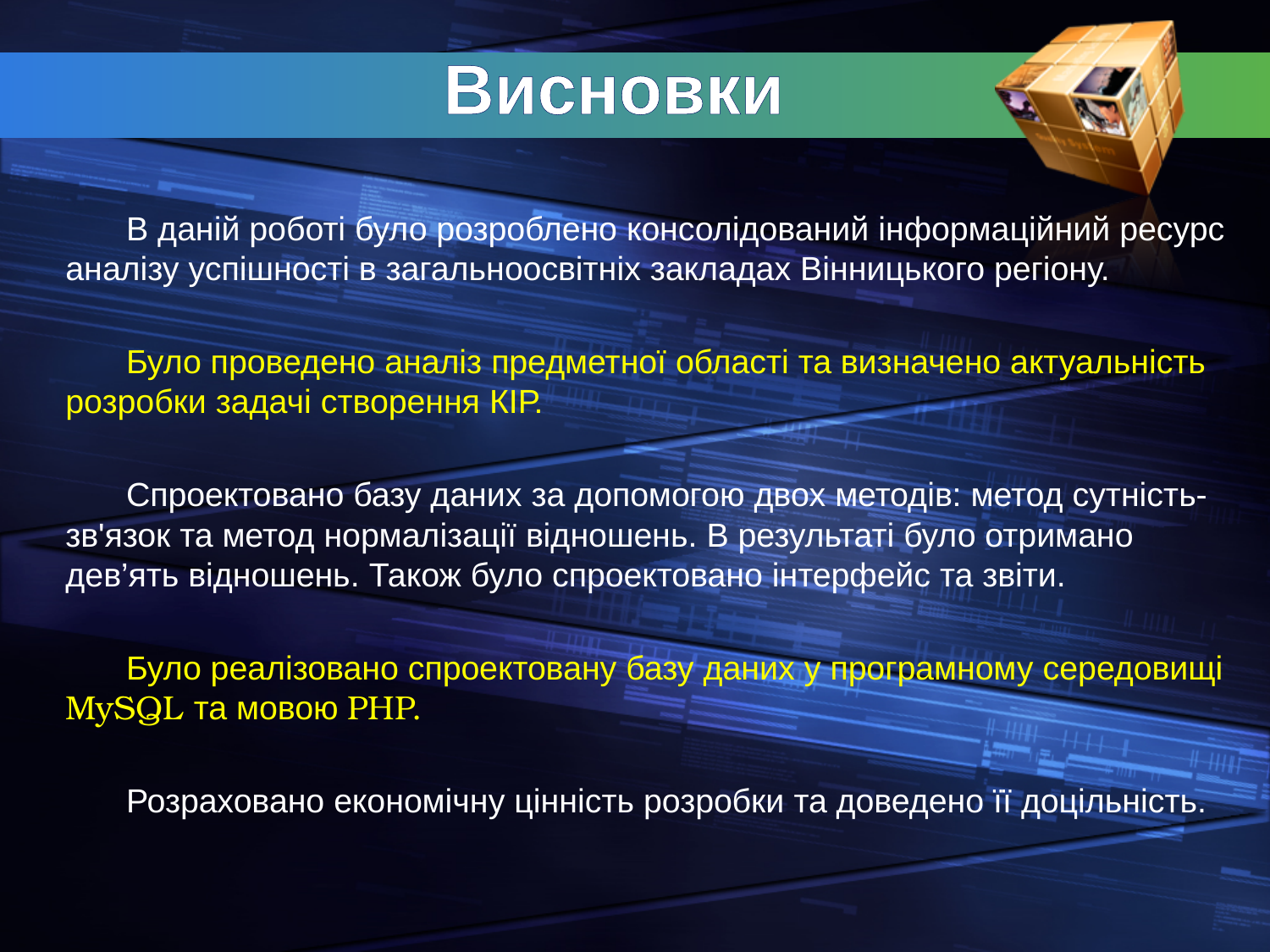

# Висновки
В даній роботі було розроблено консолідований інформаційний ресурс аналізу успішності в загальноосвітніх закладах Вінницького регіону.

Було проведено аналіз предметної області та визначено актуальність розробки задачі створення КІР.

Спроектовано базу даних за допомогою двох методів: метод сутність-зв'язок та метод нормалізації відношень. В результаті було отримано дев’ять відношень. Також було спроектовано інтерфейс та звіти.

Було реалізовано спроектовану базу даних у програмному середовищі MySQL та мовою PHP.

Розраховано економічну цінність розробки та доведено її доцільність.